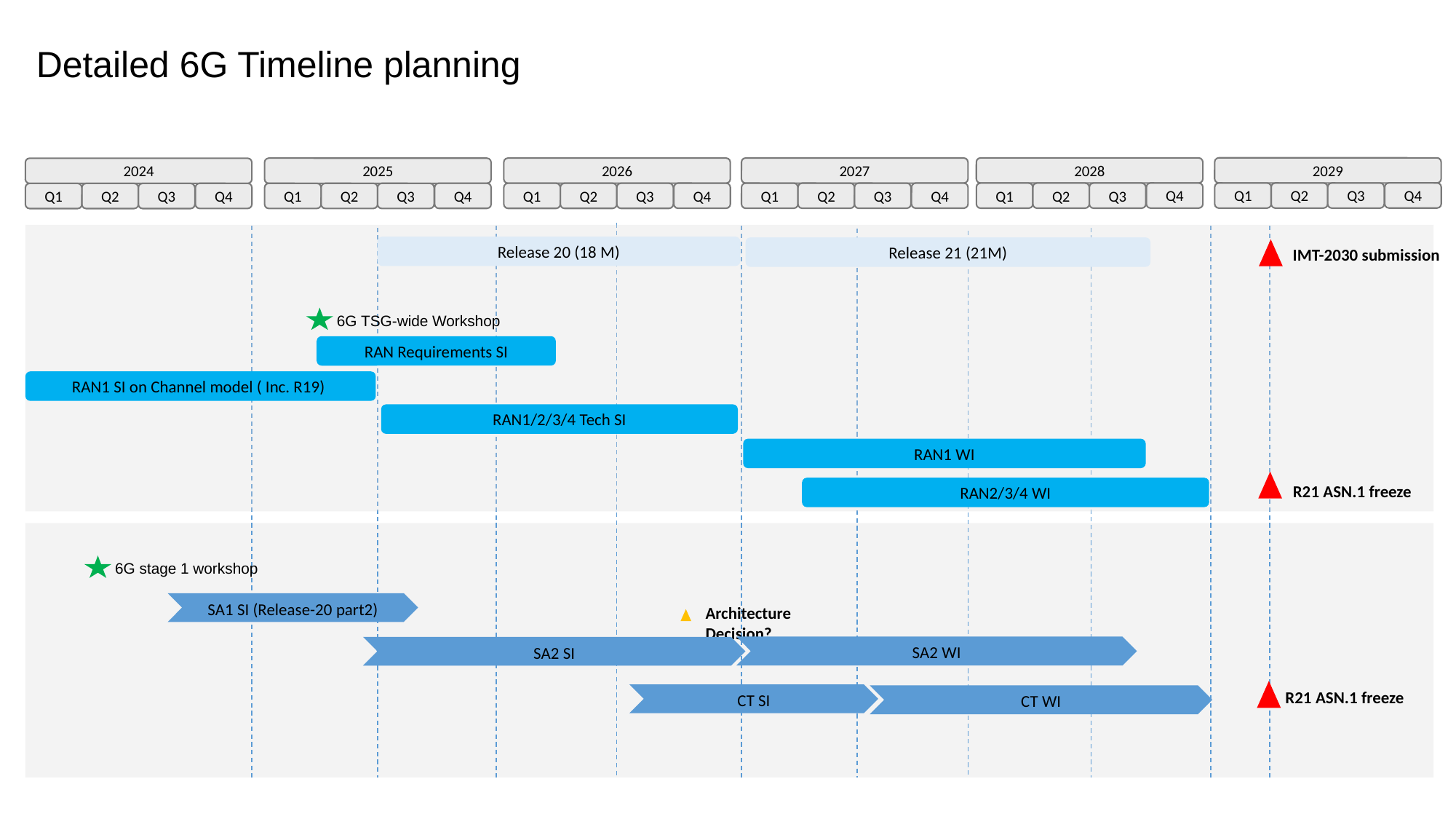

Detailed 6G Timeline planning
2029
2028
2027
2026
2025
2024
Q4
Q3
Q4
Q1
Q2
Q3
Q4
Q1
Q2
Q3
Q4
Q1
Q2
Q3
Q4
Q1
Q2
Q3
Q4
Q1
Q2
Q3
Q1
Q2

Release 20 (18 M)
Release 21 (21M)

IMT-2030 submission
6G TSG-wide Workshop

RAN Requirements SI
RAN1 SI on Channel model ( Inc. R19)
RAN1/2/3/4 Tech SI
RAN1 WI

R21 ASN.1 freeze

RAN2/3/4 WI

6G stage 1 workshop

SA1 SI (Release-20 part2)
Architecture Decision?

SA2 WI
SA2 SI

R21 ASN.1 freeze
CT SI
CT WI